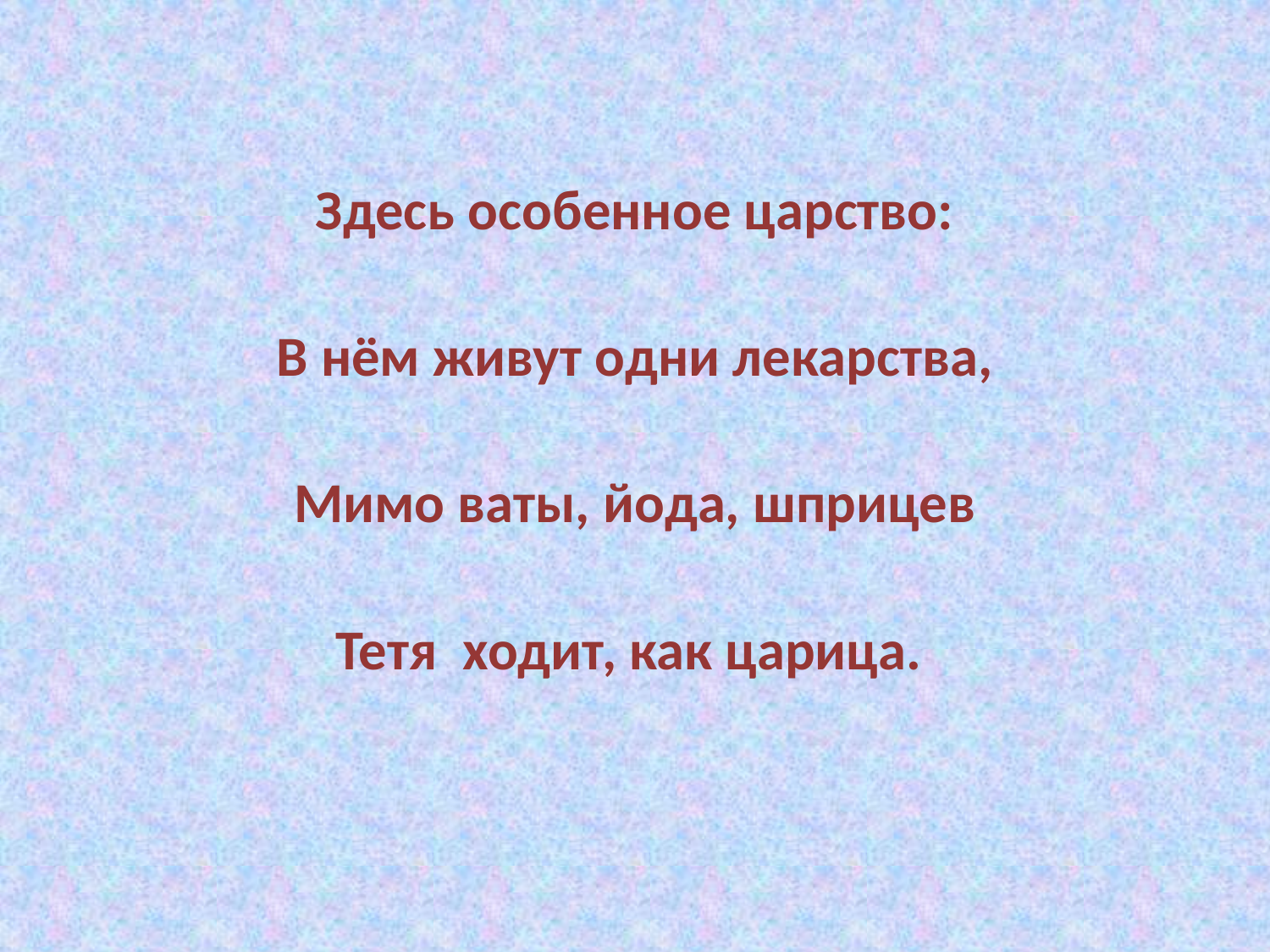

Здесь особенное царство:
В нём живут одни лекарства,
Мимо ваты, йода, шприцев
Тетя  ходит, как царица.